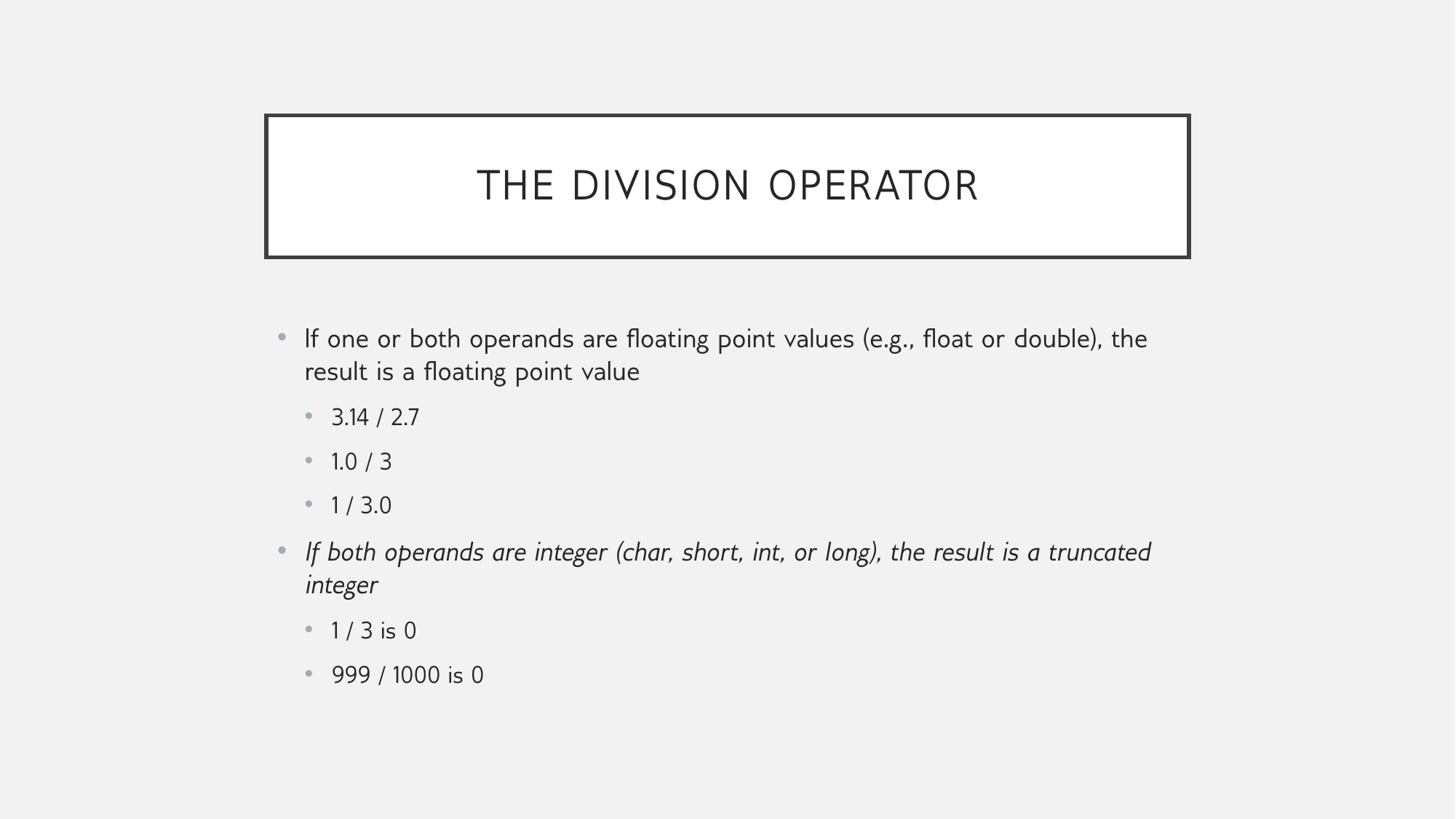

# The Division Operator
If one or both operands are floating point values (e.g., float or double), the result is a floating point value
3.14 / 2.7
1.0 / 3
1 / 3.0
If both operands are integer (char, short, int, or long), the result is a truncated integer
1 / 3 is 0
999 / 1000 is 0